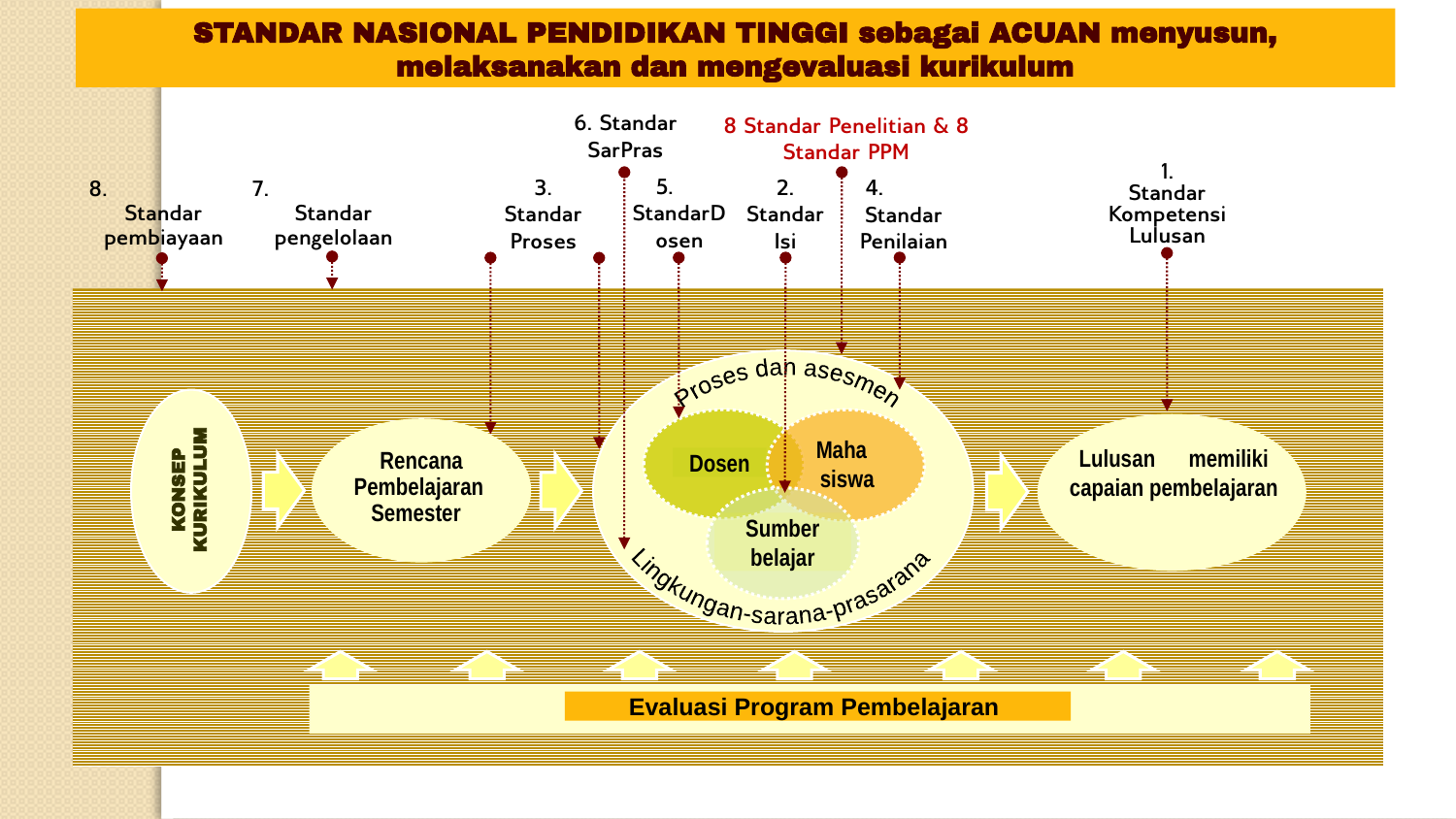

STANDAR NASIONAL PENDIDIKAN TINGGI sebagai ACUAN menyusun, melaksanakan dan mengevaluasi kurikulum
6. Standar SarPras

8 Standar Penelitian & 8 Standar PPM

1.
Standar Kompetensi Lulusan

5.     StandarDosen

3.
Standar Proses

2. Standar Isi

4.         Standar Penilaian

7.                     Standar pengelolaan

8.                   Standar pembiayaan

Lingkungan-sarana-prasarana

Proses dan asesmen

KONSEP KURIKULUM

Dosen

Maha   siswa

Sumber belajar

Lulusan      memiliki capaian pembelajaran
 Rencana Pembelajaran Semester

Evaluasi Program Pembelajaran